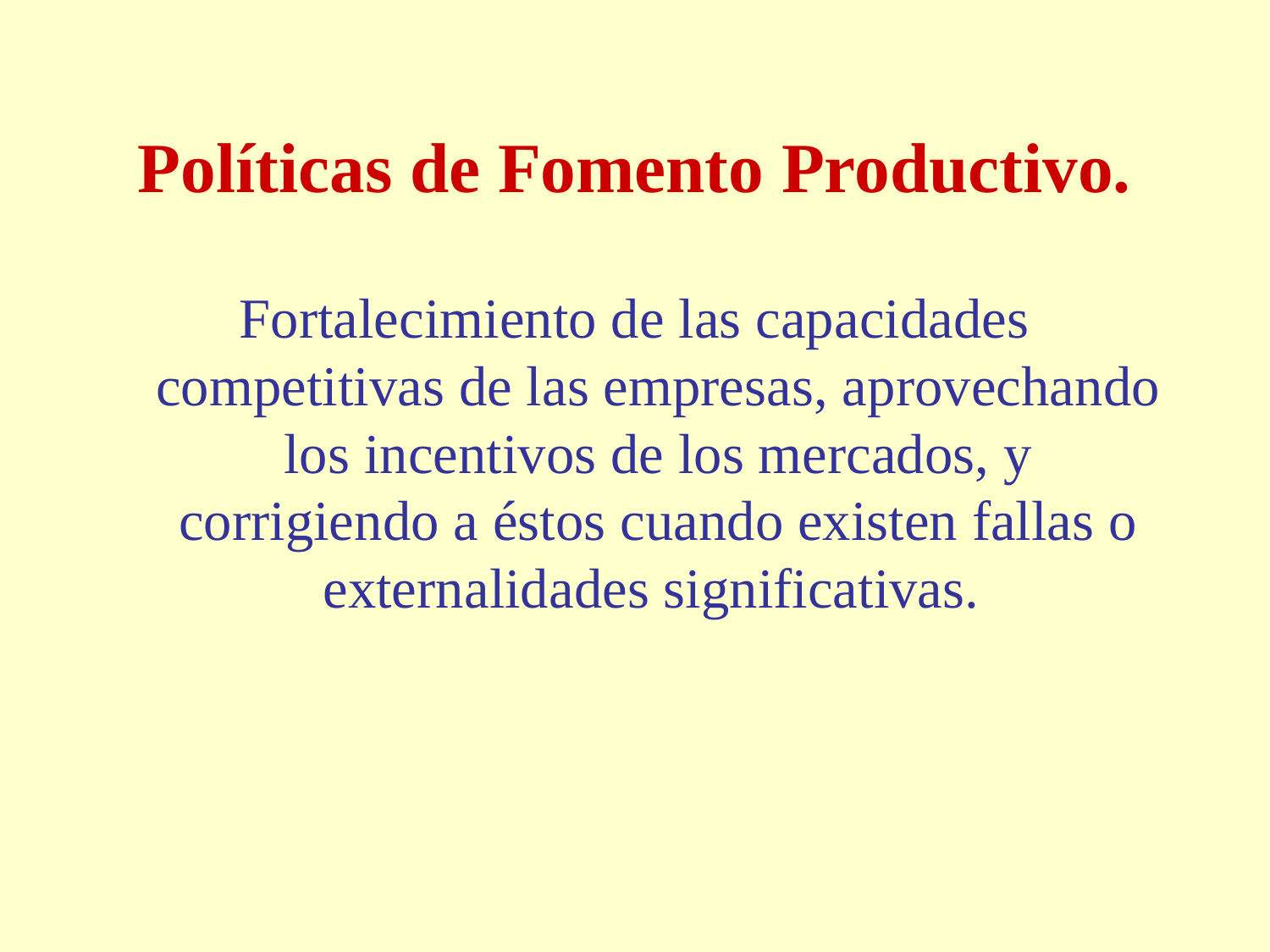

# Políticas de Fomento Productivo.
Fortalecimiento de las capacidades competitivas de las empresas, aprovechando los incentivos de los mercados, y corrigiendo a éstos cuando existen fallas o externalidades significativas.